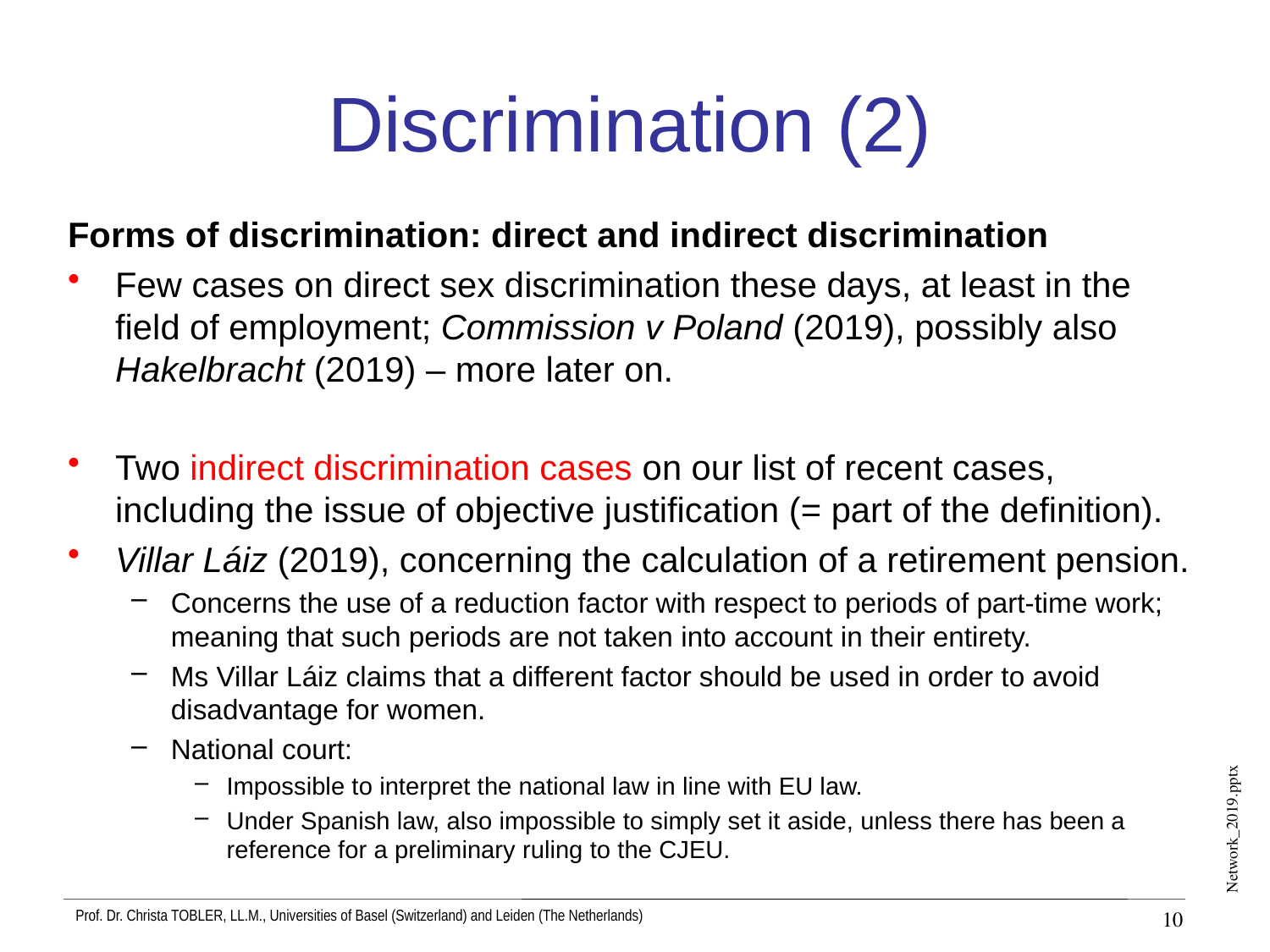

# Discrimination (2)
Forms of discrimination: direct and indirect discrimination
Few cases on direct sex discrimination these days, at least in the field of employment; Commission v Poland (2019), possibly also  Hakelbracht (2019) – more later on.

Two indirect discrimination cases on our list of recent cases, including the issue of objective justification (= part of the definition).
Villar Láiz (2019), concerning the calculation of a retirement pension.
Concerns the use of a reduction factor with respect to periods of part-time work; meaning that such periods are not taken into account in their entirety.
Ms Villar Láiz claims that a different factor should be used in order to avoid disadvantage for women.
National court:
Impossible to interpret the national law in line with EU law.
Under Spanish law, also impossible to simply set it aside, unless there has been a reference for a preliminary ruling to the CJEU.
10